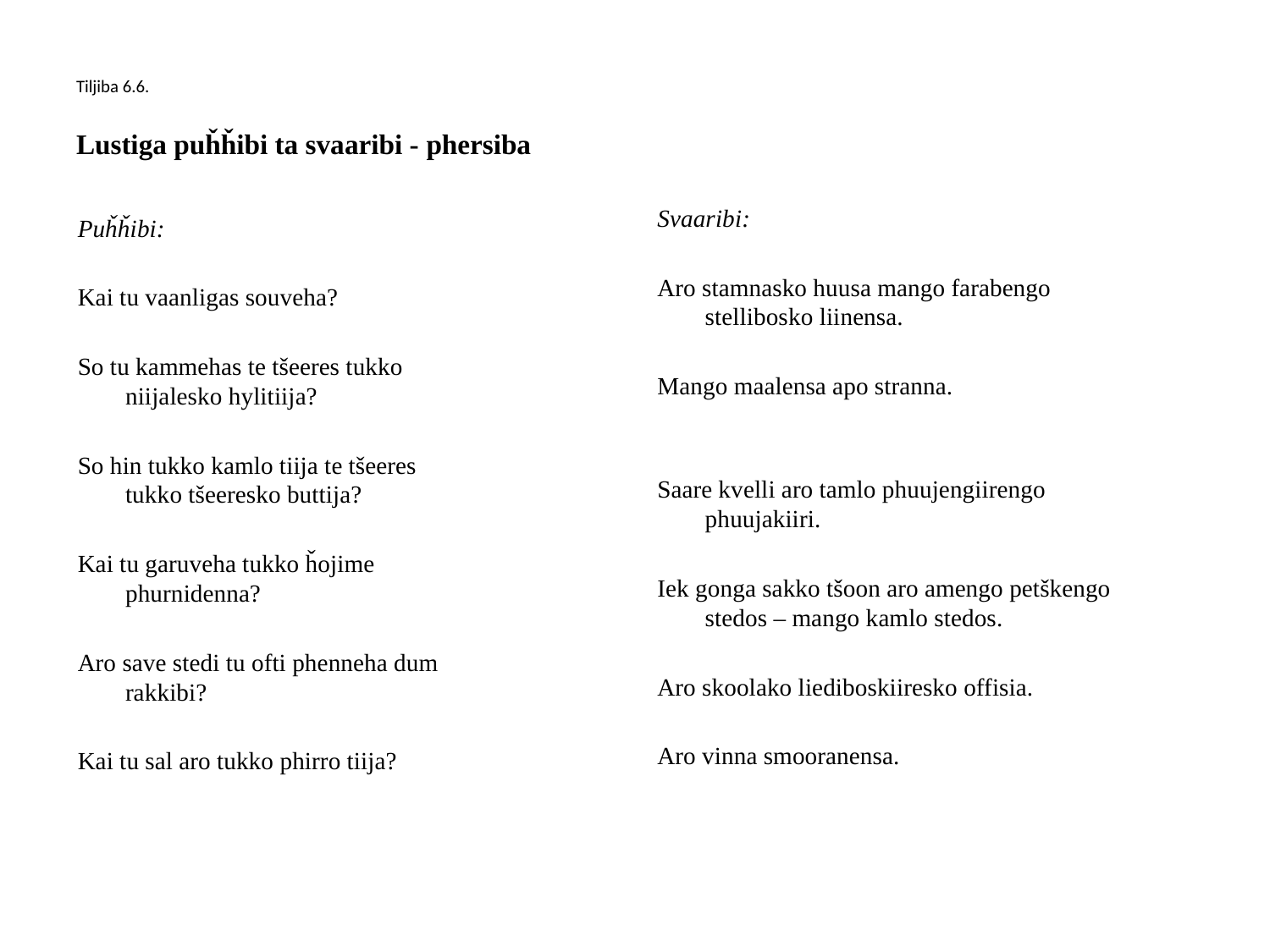

# Tiljiba 6.6. Lustiga puȟȟibi ta svaaribi - phersiba
Svaaribi:

Aro stamnasko huusa mango farabengo stellibosko liinensa.

Mango maalensa apo stranna.

Saare kvelli aro tamlo phuujengiirengo phuujakiiri.

Iek gonga sakko tšoon aro amengo petškengo stedos – mango kamlo stedos.

Aro skoolako liediboskiiresko offisia.

Aro vinna smooranensa.

Puȟȟibi:

Kai tu vaanligas souveha?

So tu kammehas te tšeeres tukko niijalesko hylitiija?

So hin tukko kamlo tiija te tšeeres tukko tšeeresko buttija?

Kai tu garuveha tukko ȟojime phurnidenna?

Aro save stedi tu ofti phenneha dum rakkibi?

Kai tu sal aro tukko phirro tiija?